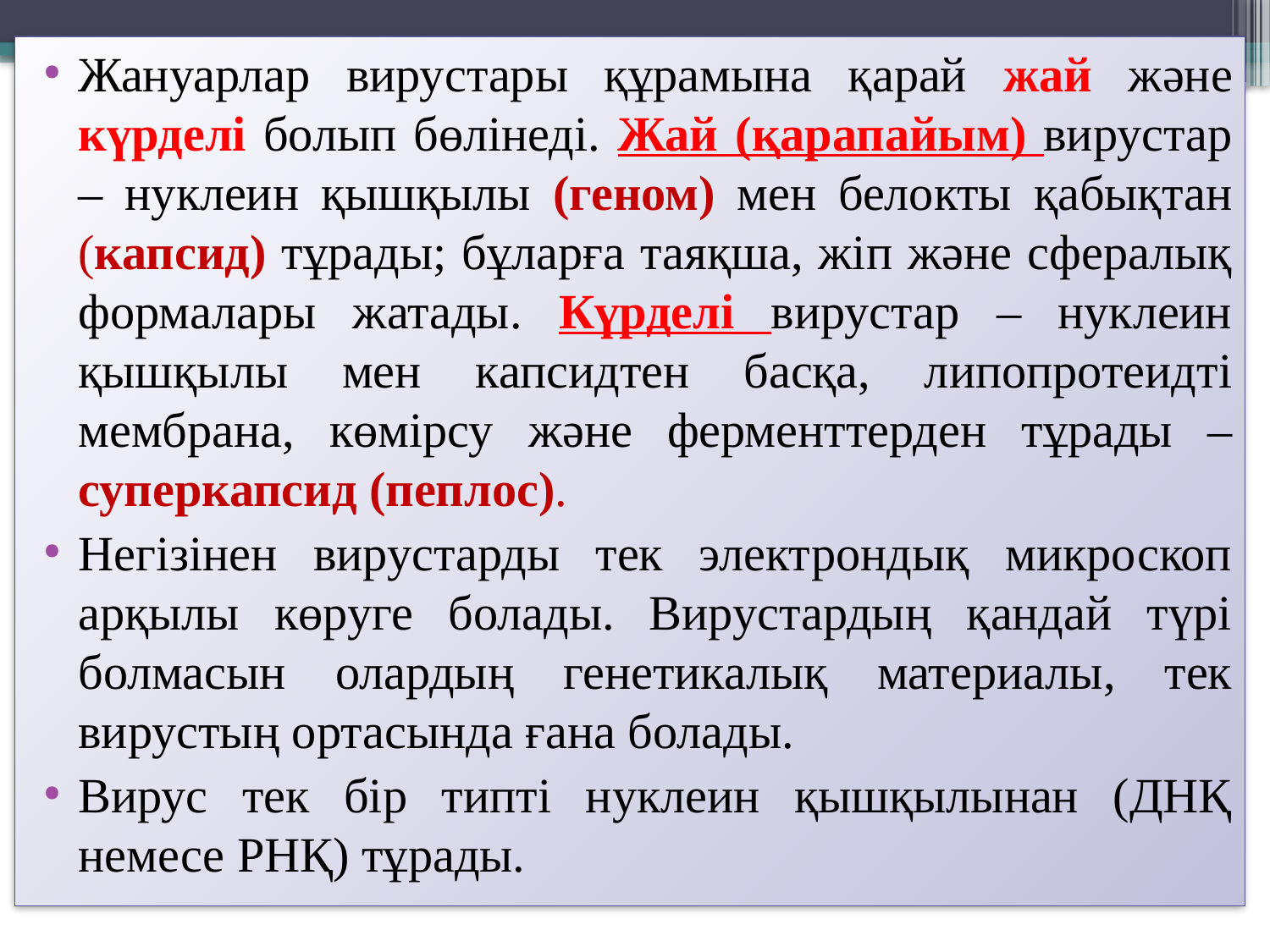

Жануарлар вирустары құрамына қарай жай және күрделі болып бөлінеді. Жай (қарапайым) вирустар – нуклеин қышқылы (геном) мен белокты қабықтан (капсид) тұрады; бұларға таяқша, жіп және сфералық формалары жатады. Күрделі вирустар – нуклеин қышқылы мен капсидтен басқа, липопротеидті мембрана, көмірсу және ферменттерден тұрады – суперкапсид (пеплос).
Негізінен вирустарды тек электрондық микроскоп арқылы көруге болады. Вирустардың қандай түрі болмасын олардың генетикалық материалы, тек вирустың ортасында ғана болады.
Вирус тек бір типті нуклеин қышқылынан (ДНҚ немесе РНҚ) тұрады.

юююююю